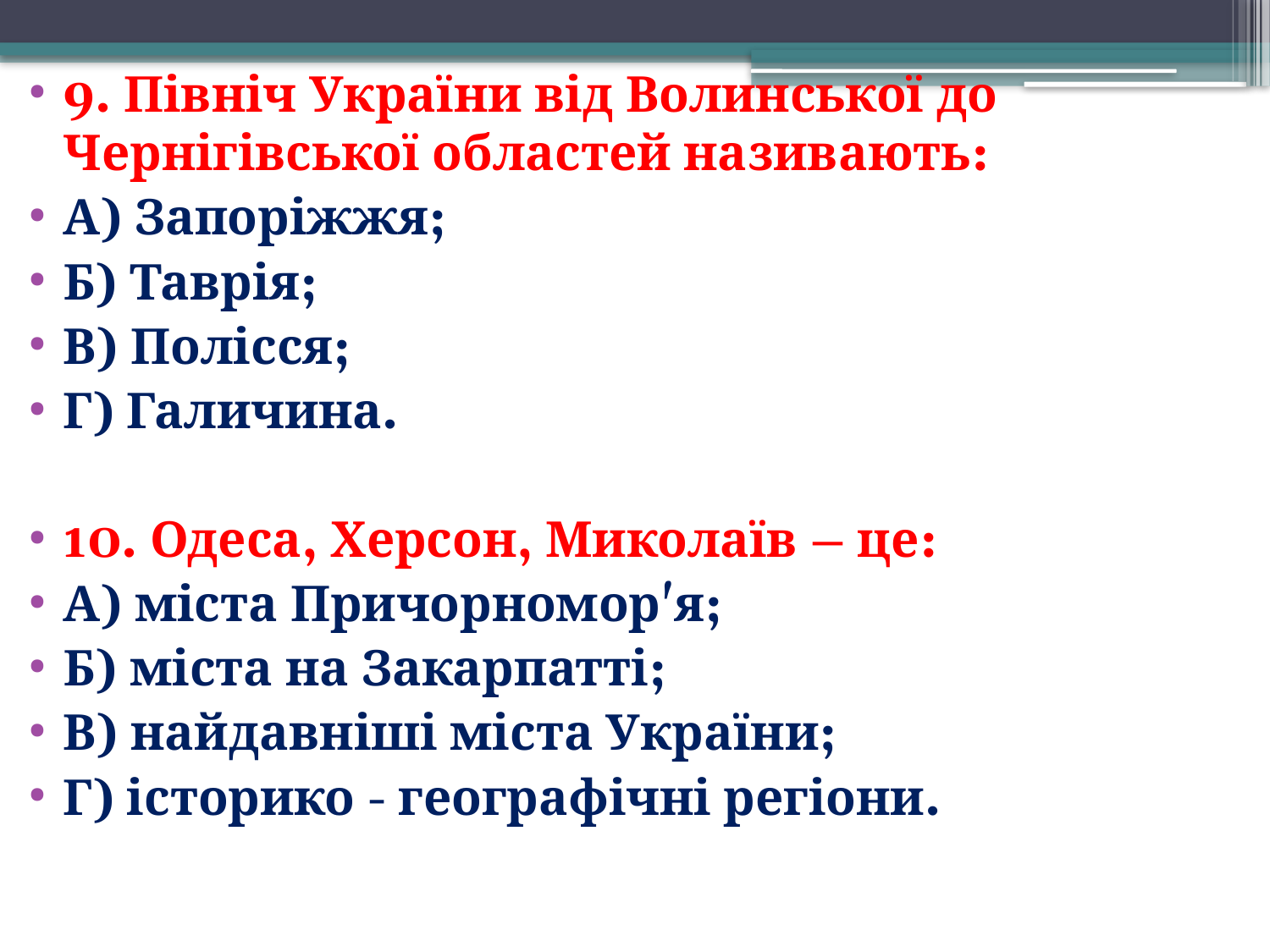

9. Північ України від Волинської до Чернігівської областей називають:
А) Запоріжжя;
Б) Таврія;
В) Полісся;
Г) Галичина.

10. Одеса, Херсон, Миколаїв – це:
А) міста Причорномор'я;
Б) міста на Закарпатті;
В) найдавніші міста України;
Г) історико - географічні регіони.